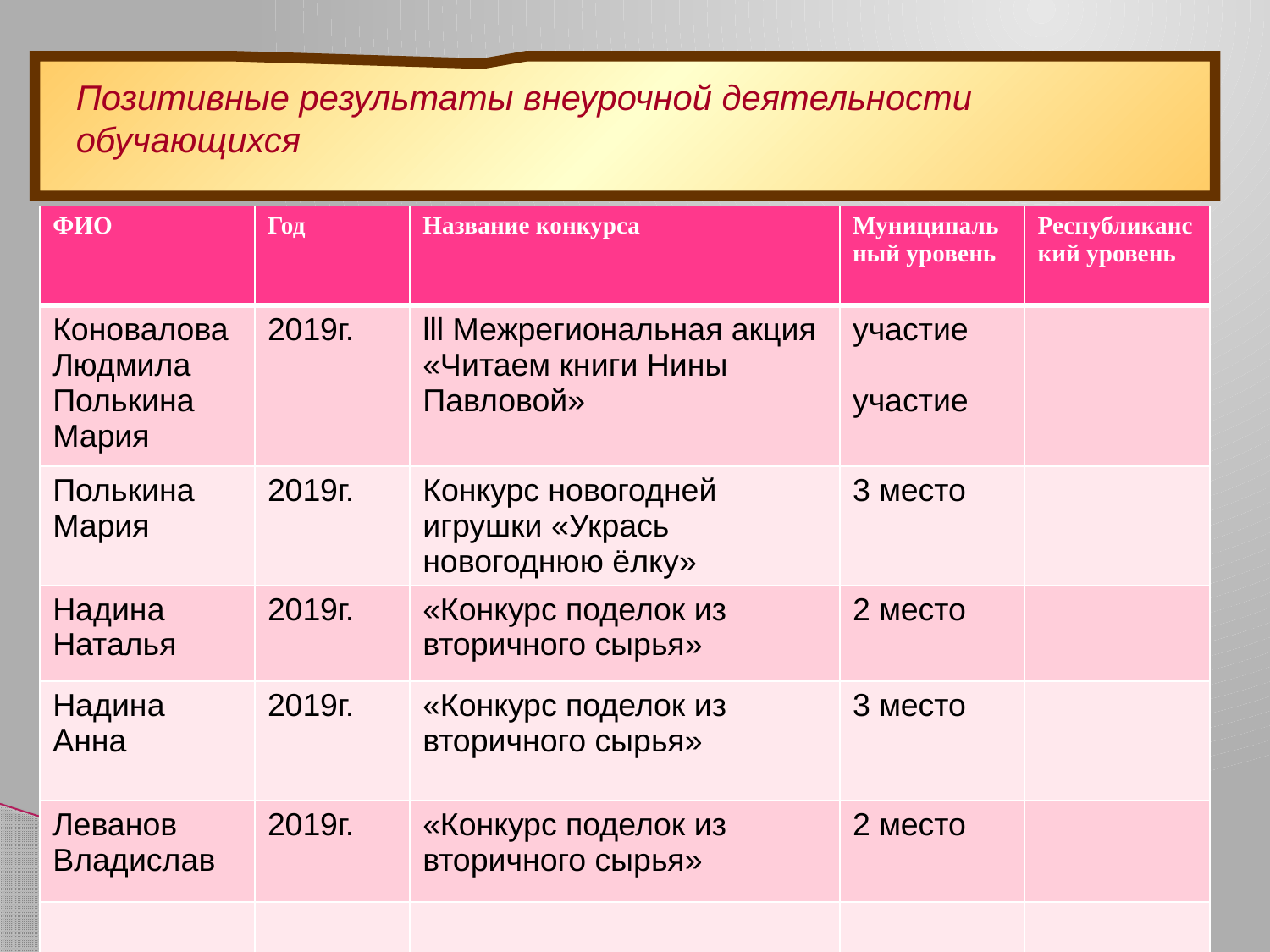

# Позитивные результаты внеурочной деятельности обучающихся

| ФИО | Год | Название конкурса | Муниципаль ный уровень | Республиканский уровень |
| --- | --- | --- | --- | --- |
| Коновалова Людмила Полькина Мария | 2019г. | lll Межрегиональная акция «Читаем книги Нины Павловой» | участие участие |  |
| Полькина Мария | 2019г. | Конкурс новогодней игрушки «Укрась новогоднюю ёлку» | 3 место |  |
| Надина Наталья | 2019г. | «Конкурс поделок из вторичного сырья» | 2 место |  |
| Надина Анна | 2019г. | «Конкурс поделок из вторичного сырья» | 3 место |  |
| Леванов Владислав | 2019г. | «Конкурс поделок из вторичного сырья» | 2 место |  |
|  |  |  |  |  |